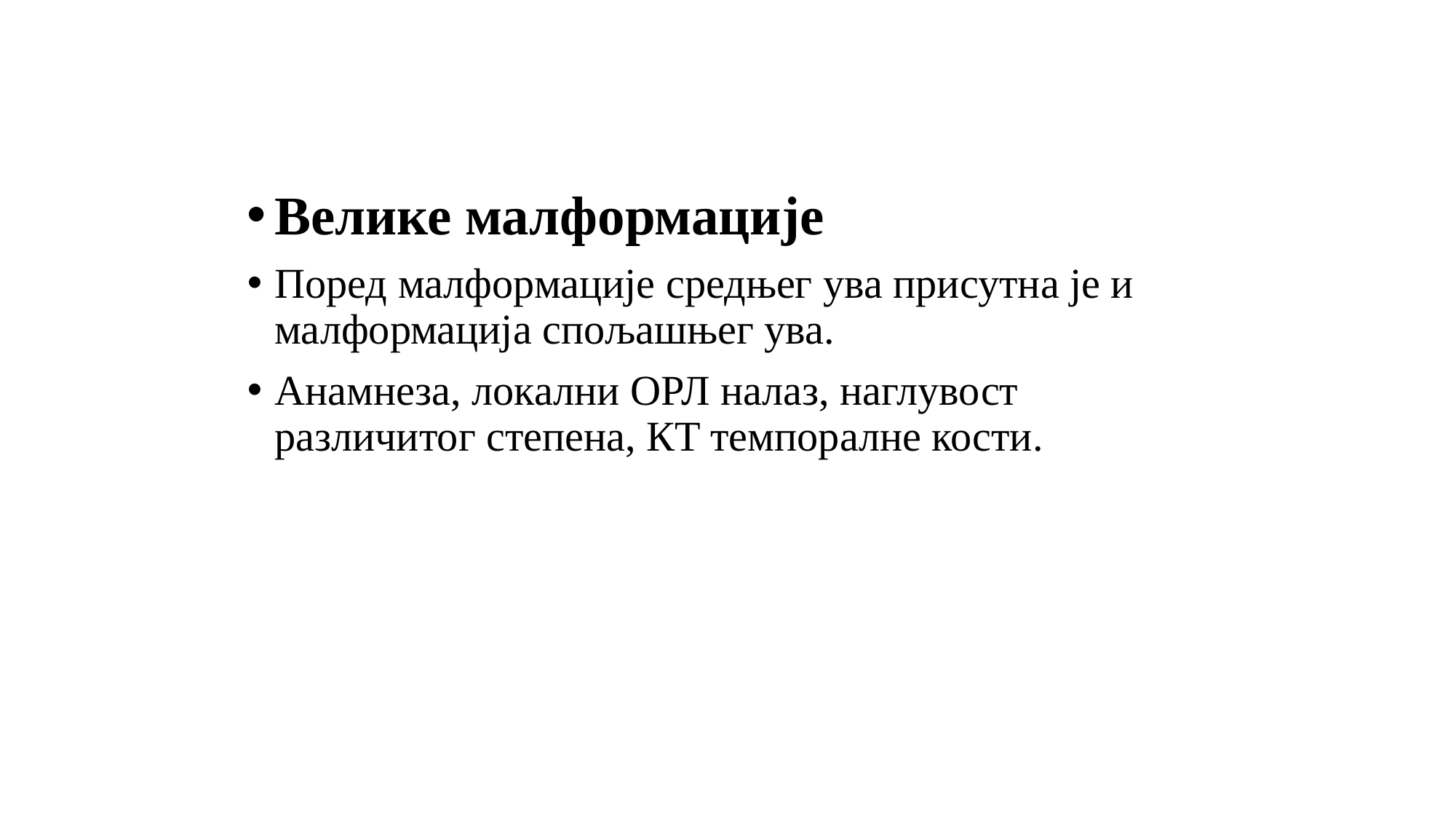

Велике малформације
Поред малформације средњег ува присутна је и малформација спољашњег ува.
Анамнеза, локални ОРЛ налаз, наглувост различитог степена, КT темпоралне кости.